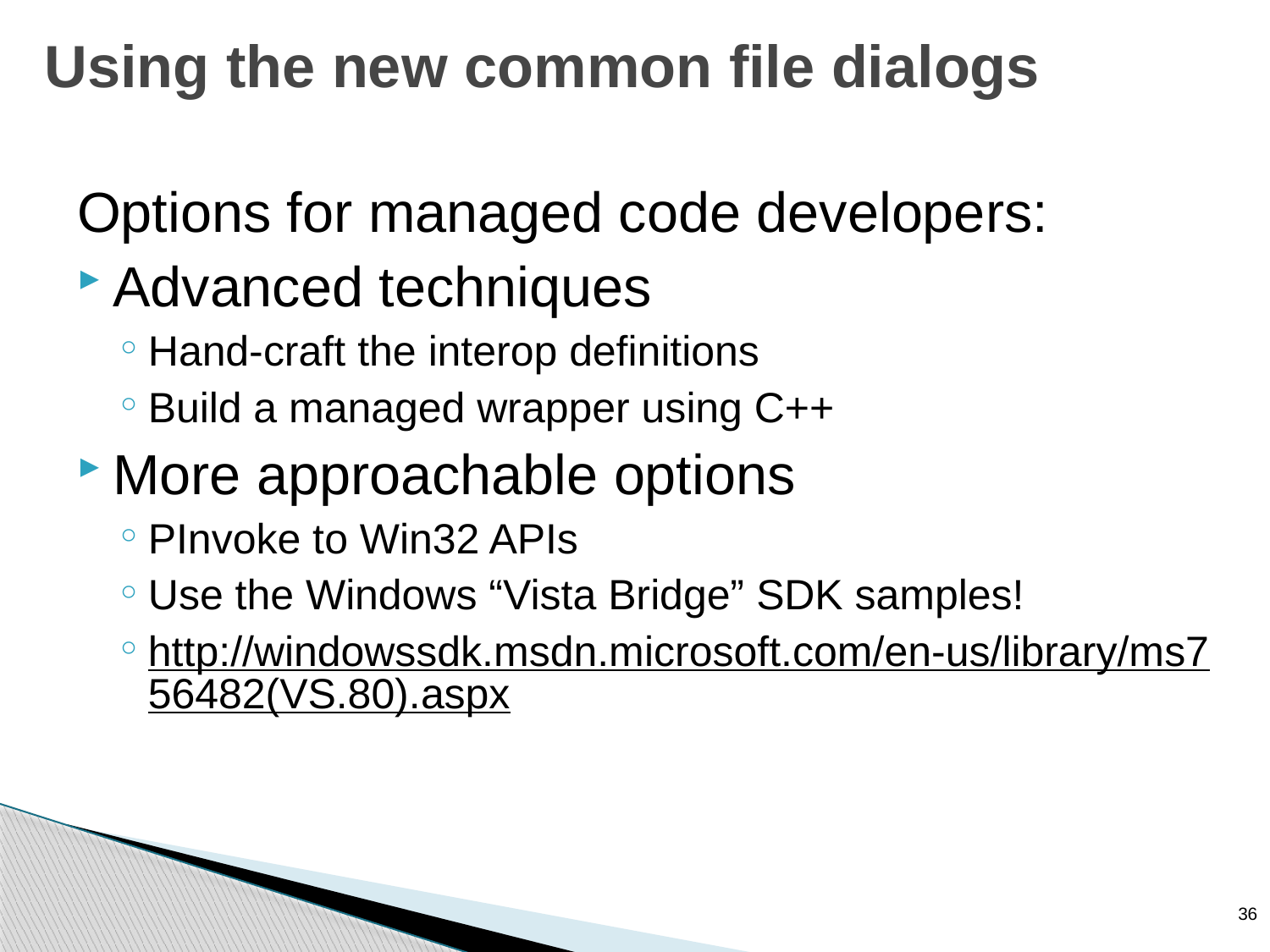

# Using the new common file dialogs
Options for managed code developers:
Advanced techniques
Hand-craft the interop definitions
Build a managed wrapper using C++
More approachable options
PInvoke to Win32 APIs
Use the Windows “Vista Bridge” SDK samples!
http://windowssdk.msdn.microsoft.com/en-us/library/ms756482(VS.80).aspx
36